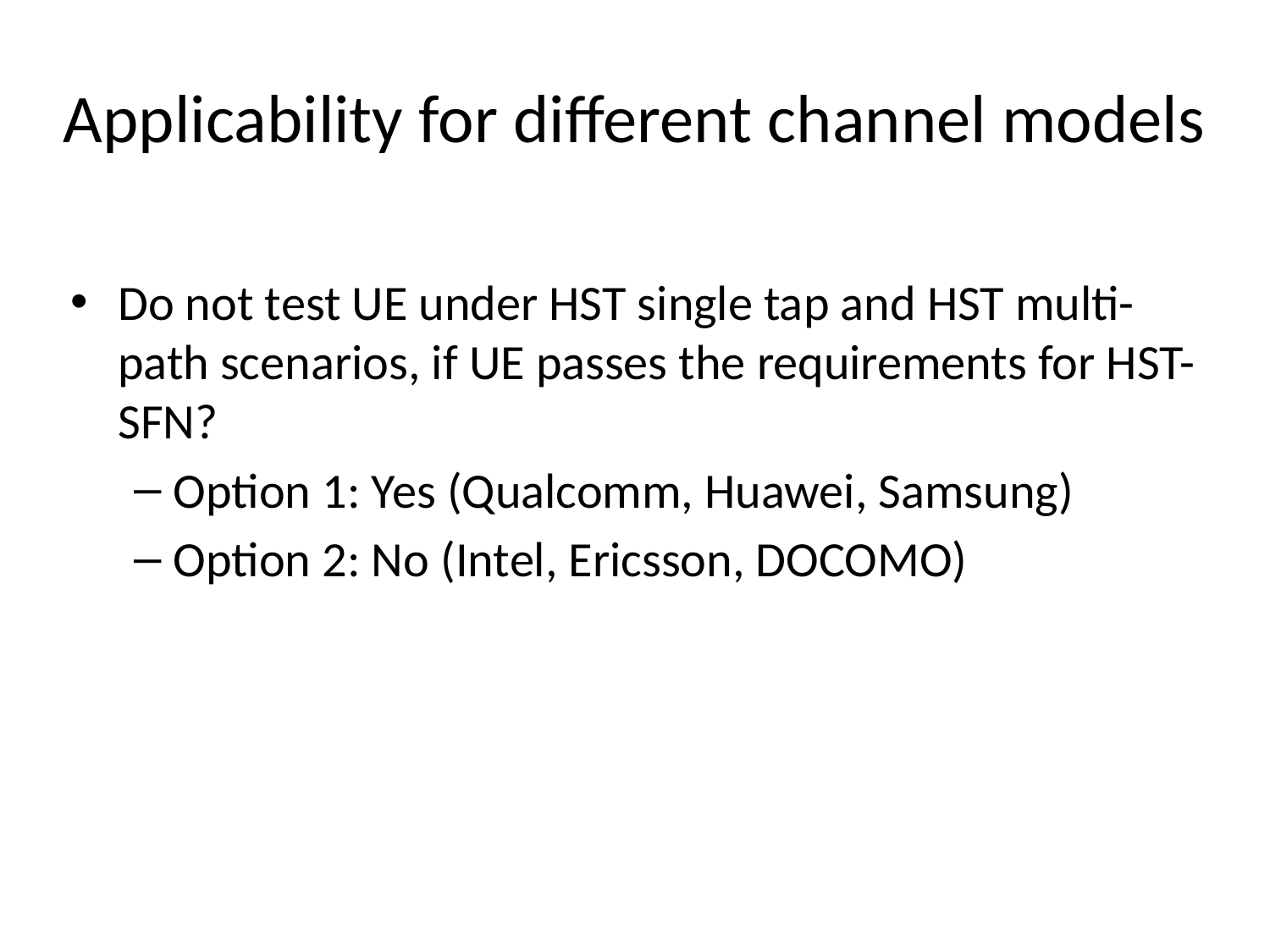

# Applicability for different channel models
Do not test UE under HST single tap and HST multi-path scenarios, if UE passes the requirements for HST-SFN?
Option 1: Yes (Qualcomm, Huawei, Samsung)
Option 2: No (Intel, Ericsson, DOCOMO)